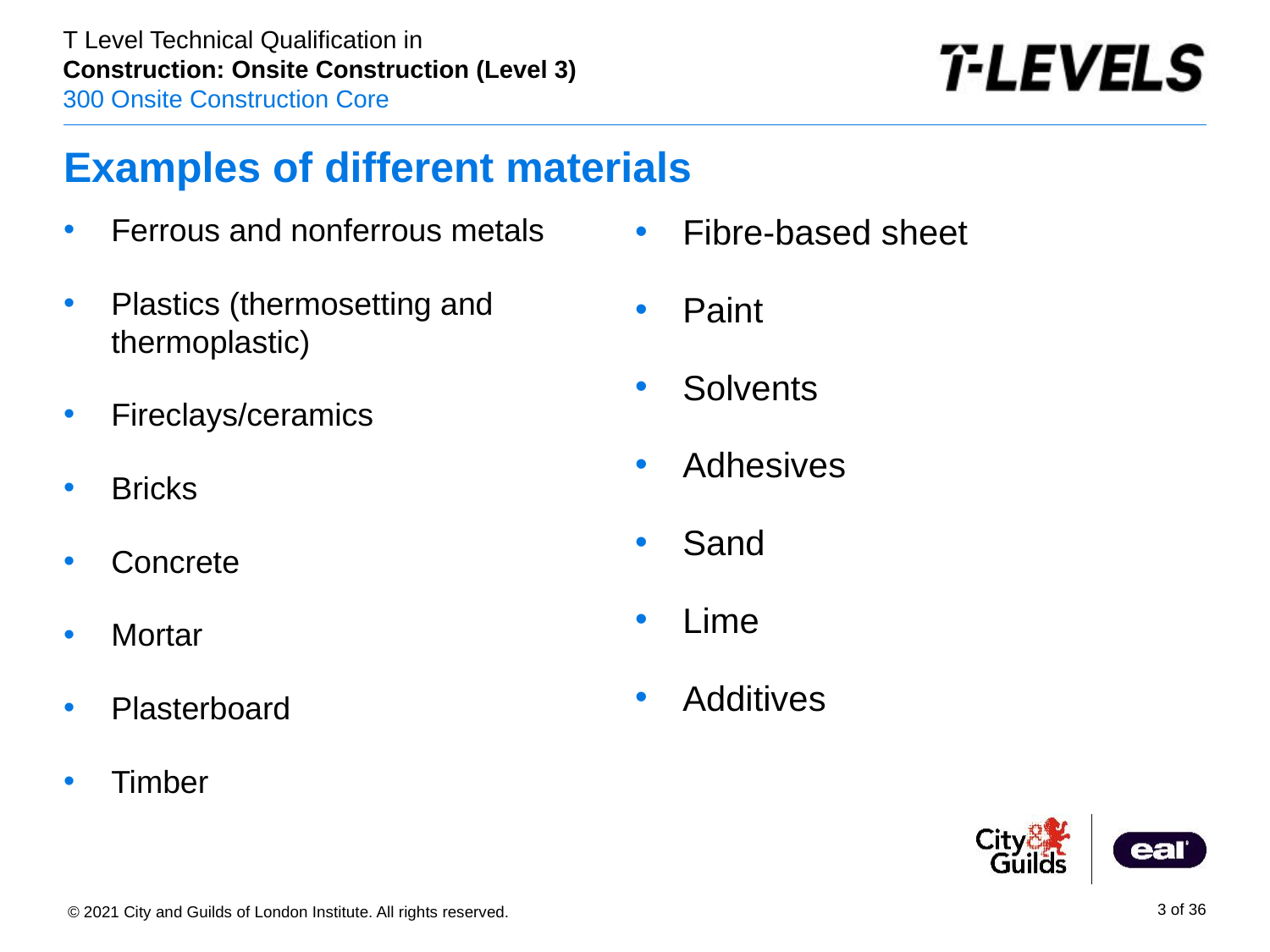

# Examples of different materials
Ferrous and nonferrous metals
Plastics (thermosetting and thermoplastic)
Fireclays/ceramics
Bricks
Concrete
Mortar
Plasterboard
Timber

Fibre-based sheet
Paint
Solvents
Adhesives
Sand
Lime
Additives